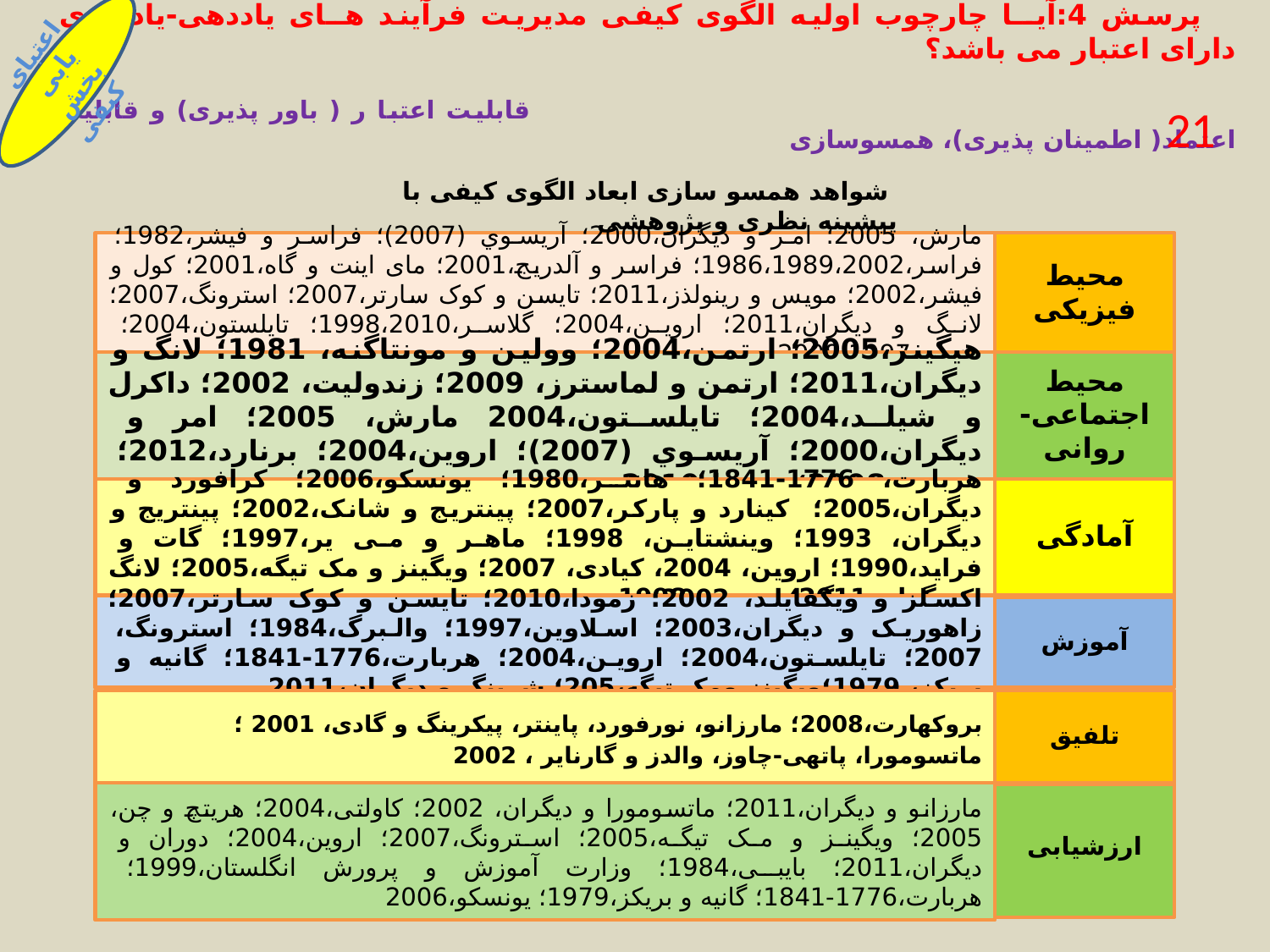

پرسش 4:آیــا چارچوب اولیه الگوی کیفی مدیریت فرآیند هــای یاددهی-یادگیری دارای اعتبار می باشد؟

                                                            قابلیت اعتبا ر ( باور پذیری) و قابلیت اعتماد( اطمینان پذیری)، همسوسازی

اعتبای یابی بخش کیفی
21
 شواهد همسو سازی ابعاد الگوی کیفی با پیشینه نظری و پژوهشی

مارش، 2005؛ امر و دیگران،2000؛ آريسوي (2007)؛ فراسر و فیشر،1982؛ فراسر،1986،1989،2002؛ فراسر و آلدریج،2001؛ مای اینت و گاه،2001؛ کول و فیشر،2002؛ مویس و رینولذز،2011؛ تایسن و کوک سارتر،2007؛ استرونگ،2007؛ لانگ و دیگران،2011؛ اروین،2004؛ گلاسر،1998،2010؛ تایلستون،2004؛ جنسن،2008،1997

محیط فیزیکی

هیگینز،2005؛ ارتمن،2004؛ وولین و مونتاگنه، 1981؛ لانگ و دیگران،2011؛ ارتمن و لماسترز، 2009؛ زندولیت، 2002؛ داکرل و شیلد،2004؛ تایلستون،2004 مارش، 2005؛ امر و دیگران،2000؛ آريسوي (2007)؛ اروین،2004؛ برنارد،2012؛ جنسن،2008؛ زمودا،2010
.

محیط اجتماعی-روانی

هربارت، 1776-1841؛ هانتر،1980؛ یونسکو،2006؛ کرافورد و دیگران،2005؛  کینارد و پارکر،2007؛ پینتریج و شانک،2002؛ پینتریج و دیگران، 1993؛ وینشتاین، 1998؛ ماهر و می یر،1997؛ گات و فراید،1990؛ اروین، 2004، کیادی، 2007؛ ویگینز و مک تیگه،2005؛ لانگ و دیگران،2011؛ جنسن، 1998

آمادگی

اکسلز و ویگفایلد، 2002؛ زمودا،2010؛ تایسن و کوک سارتر،2007؛زاهوریک و دیگران،2003؛ اسلاوین،1997؛ والبرگ،1984؛ استرونگ، 2007؛ تایلستون،2004؛ اروین،2004؛ هربارت،1776-1841؛ گانیه و بریکز، 1979؛ویگینز ومک تیگه،205؛ شرینگ و دیگران،2011

آموزش

بروکهارت،2008؛ مارزانو، نورفورد، پاینتر، پیکرینگ و گادی، 2001 ؛ ماتسومورا، پاتهی-چاوز، والدز و گارنایر ، 2002

تلفیق

مارزانو و دیگران،2011؛ ماتسومورا و دیگران، 2002؛ کاولتی،2004؛ هریتچ و چن، 2005؛ ویگینز و مک تیگه،2005؛ استرونگ،2007؛ اروین،2004؛ دوران و دیگران،2011؛ بایبی،1984؛ وزارت آموزش و پرورش انگلستان،1999؛ هربارت،1776-1841؛ گانیه و بریکز،1979؛ یونسکو،2006

ارزشیابی